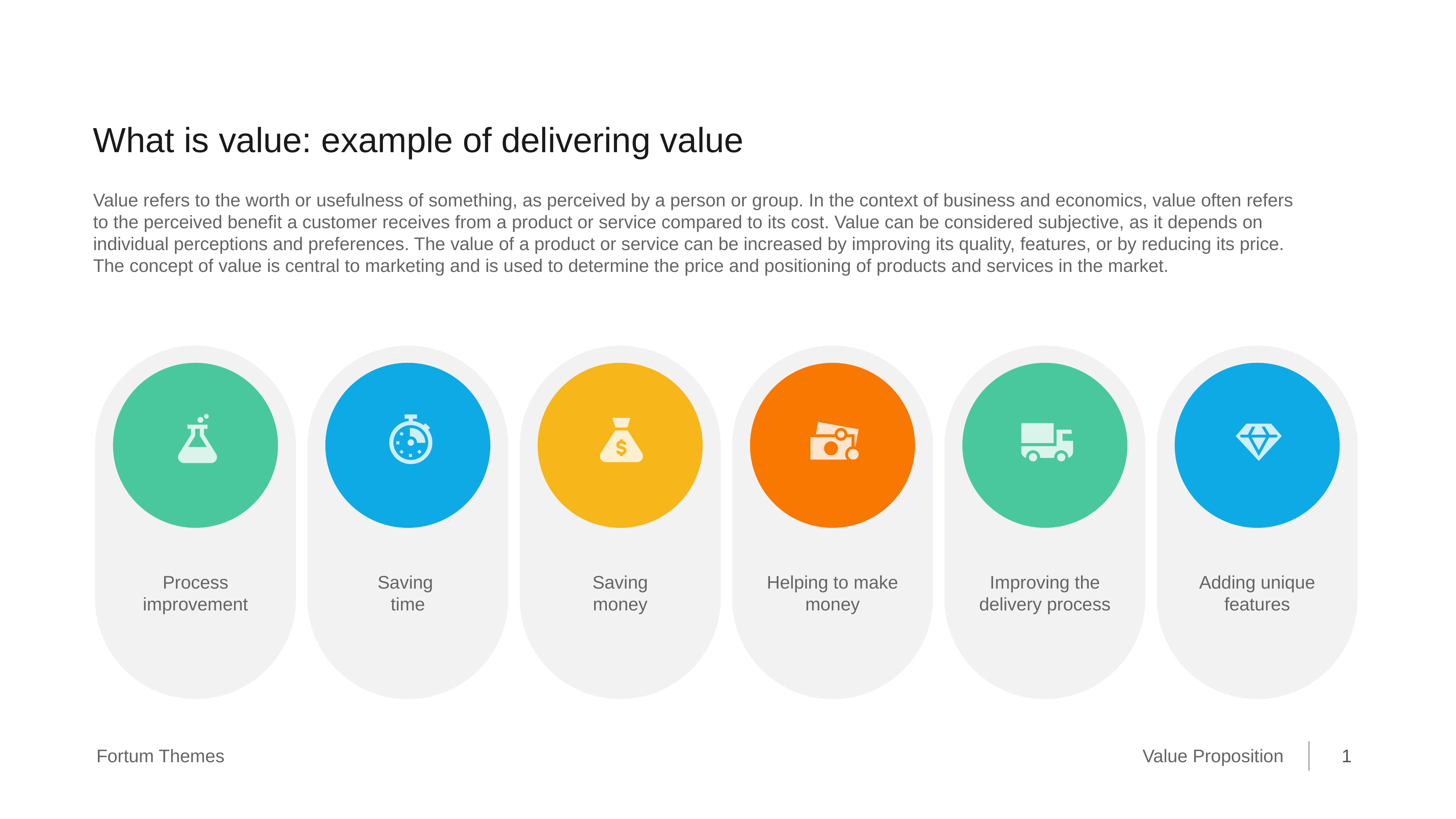

What is value: example of delivering value
Value refers to the worth or usefulness of something, as perceived by a person or group. In the context of business and economics, value often refers to the perceived benefit a customer receives from a product or service compared to its cost. Value can be considered subjective, as it depends on individual perceptions and preferences. The value of a product or service can be increased by improving its quality, features, or by reducing its price. The concept of value is central to marketing and is used to determine the price and positioning of products and services in the market.

Process improvement
Saving
time
Saving
money
Helping to make money
Improving the delivery process
Adding unique features
1